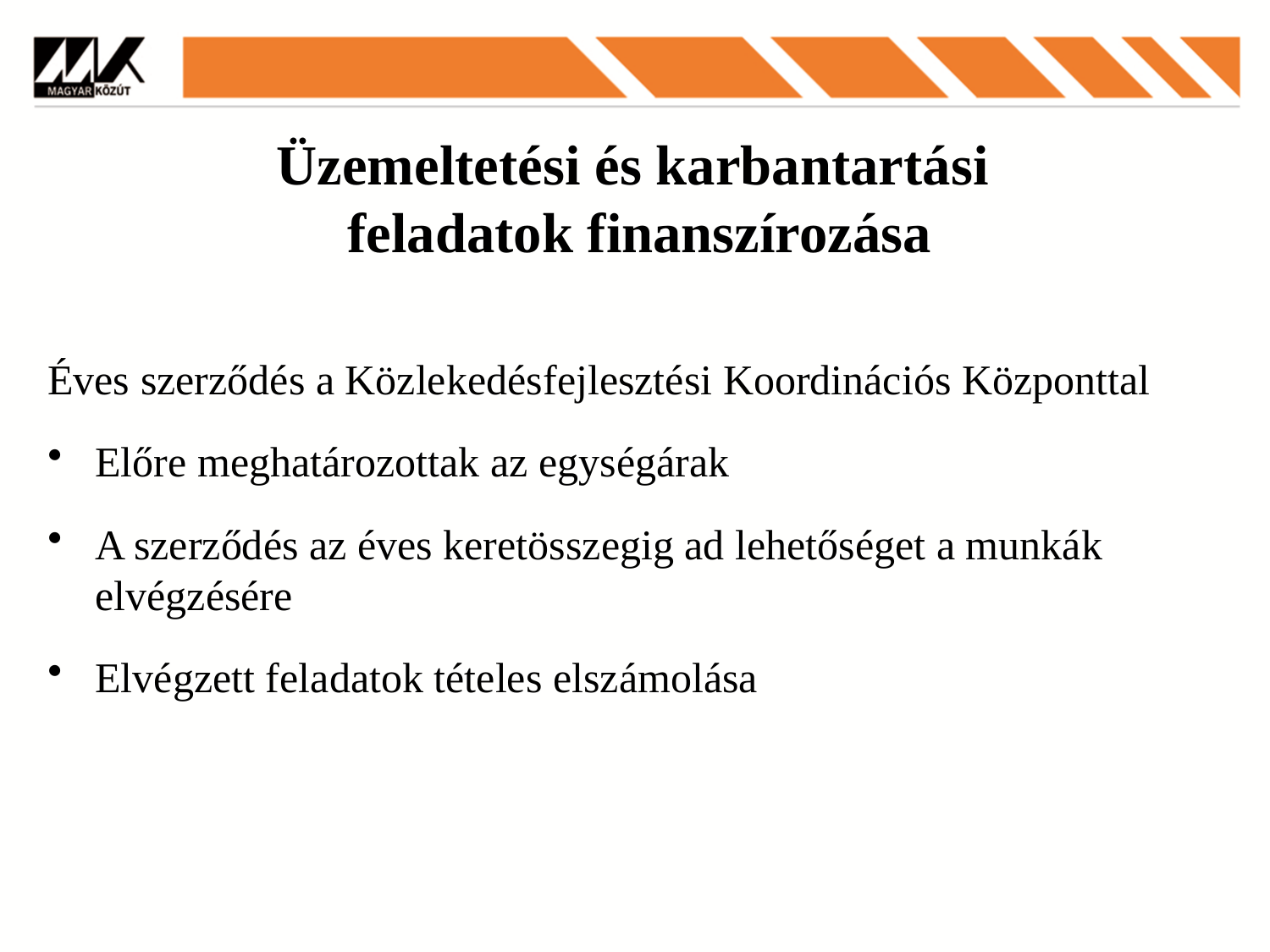

# Üzemeltetési és karbantartási feladatok finanszírozása
Éves szerződés a Közlekedésfejlesztési Koordinációs Központtal
Előre meghatározottak az egységárak
A szerződés az éves keretösszegig ad lehetőséget a munkák elvégzésére
Elvégzett feladatok tételes elszámolása